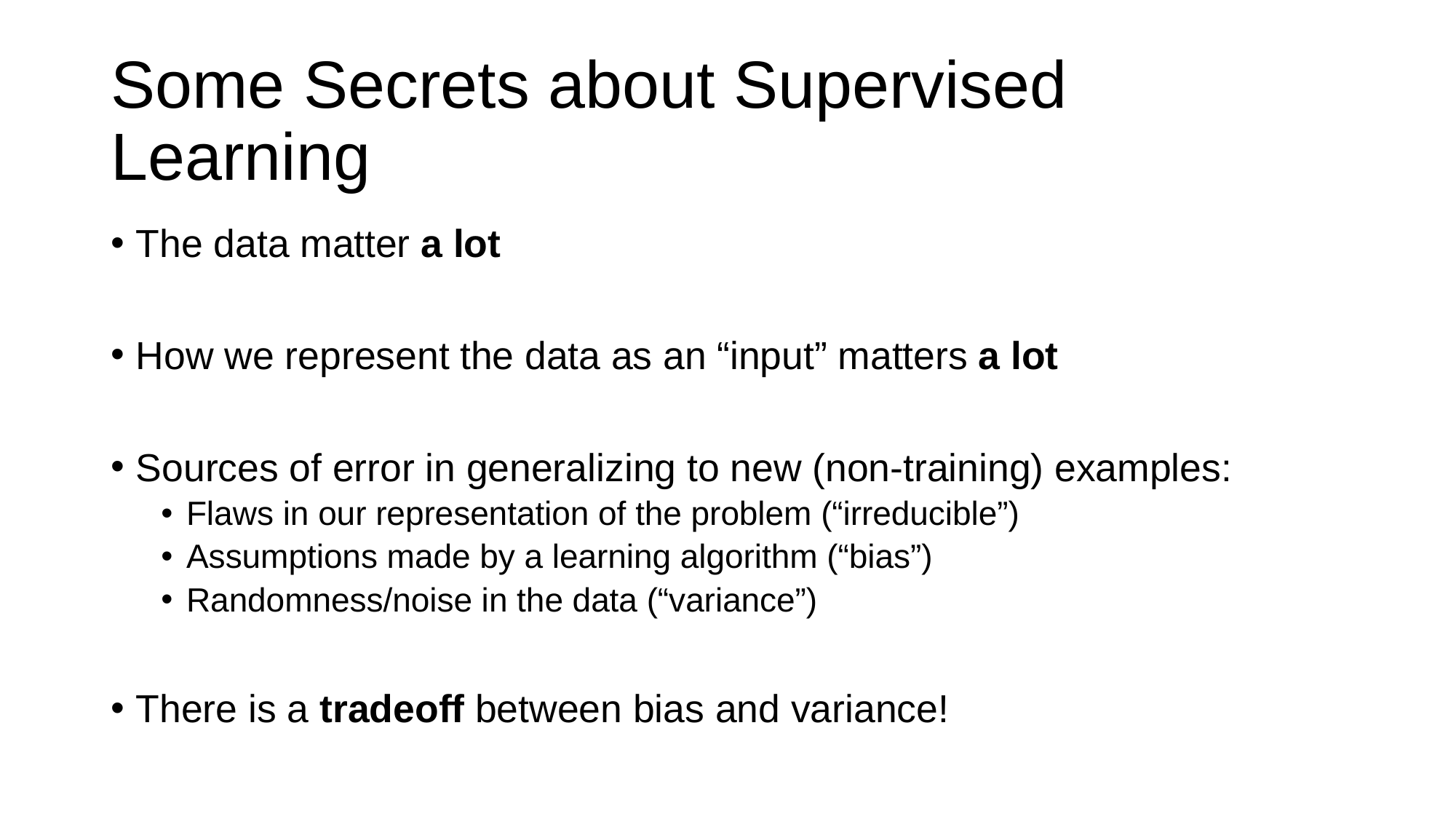

# Some Secrets about Supervised Learning
The data matter a lot

How we represent the data as an “input” matters a lot

Sources of error in generalizing to new (non-training) examples:
Flaws in our representation of the problem (“irreducible”)
Assumptions made by a learning algorithm (“bias”)
Randomness/noise in the data (“variance”)

There is a tradeoff between bias and variance!